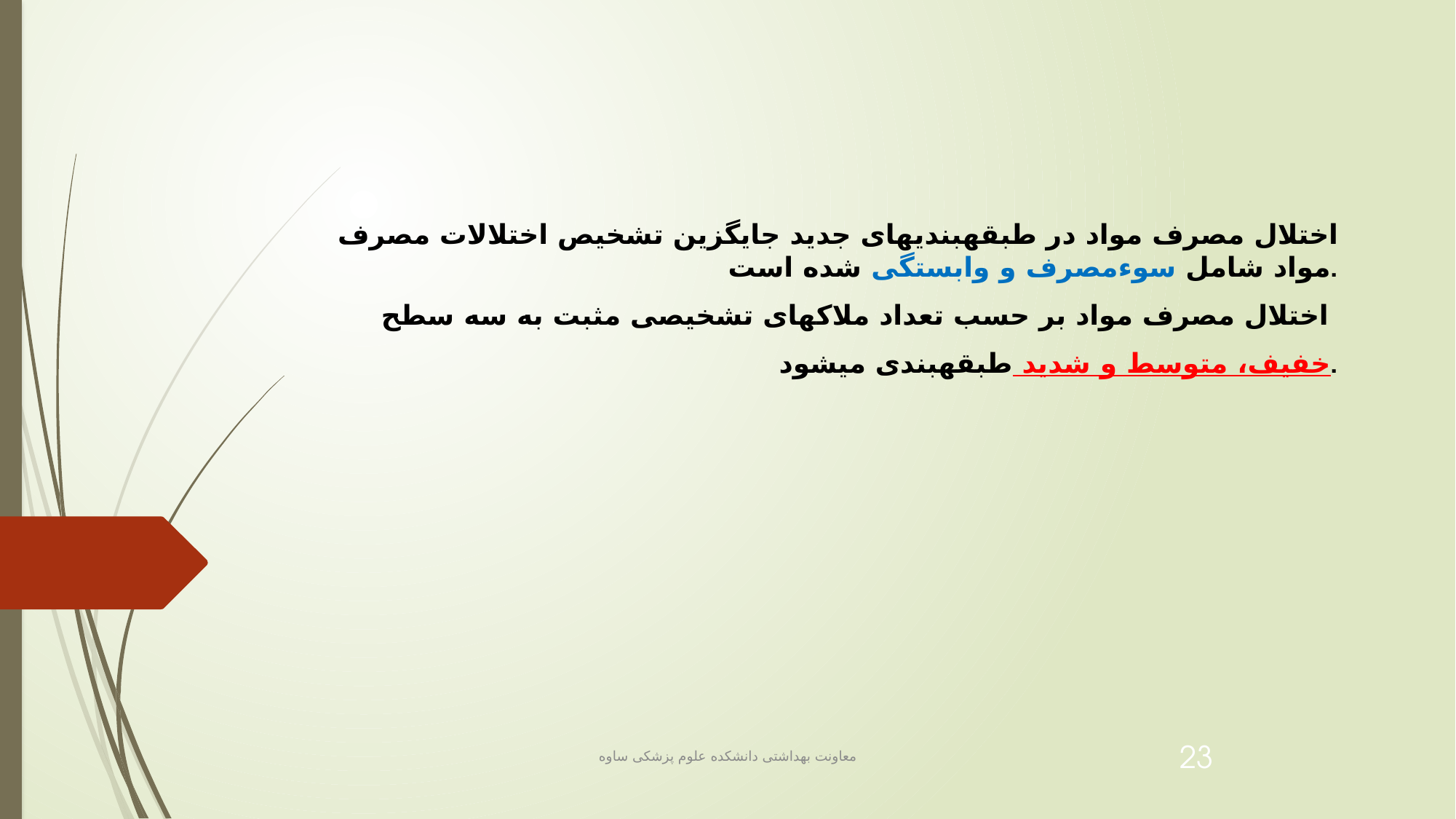

اختلال مصرف مواد در طبقه­بندی­های جدید جایگزین تشخیص اختلالات مصرف مواد شامل سوءمصرف و وابستگی شده است.
 اختلال مصرف مواد بر حسب تعداد ملاک­های تشخیصی مثبت به سه سطح
خفیف، متوسط و شدید طبقه­بندی می­شود.

معاونت بهداشتی دانشکده علوم پزشکی ساوه
23